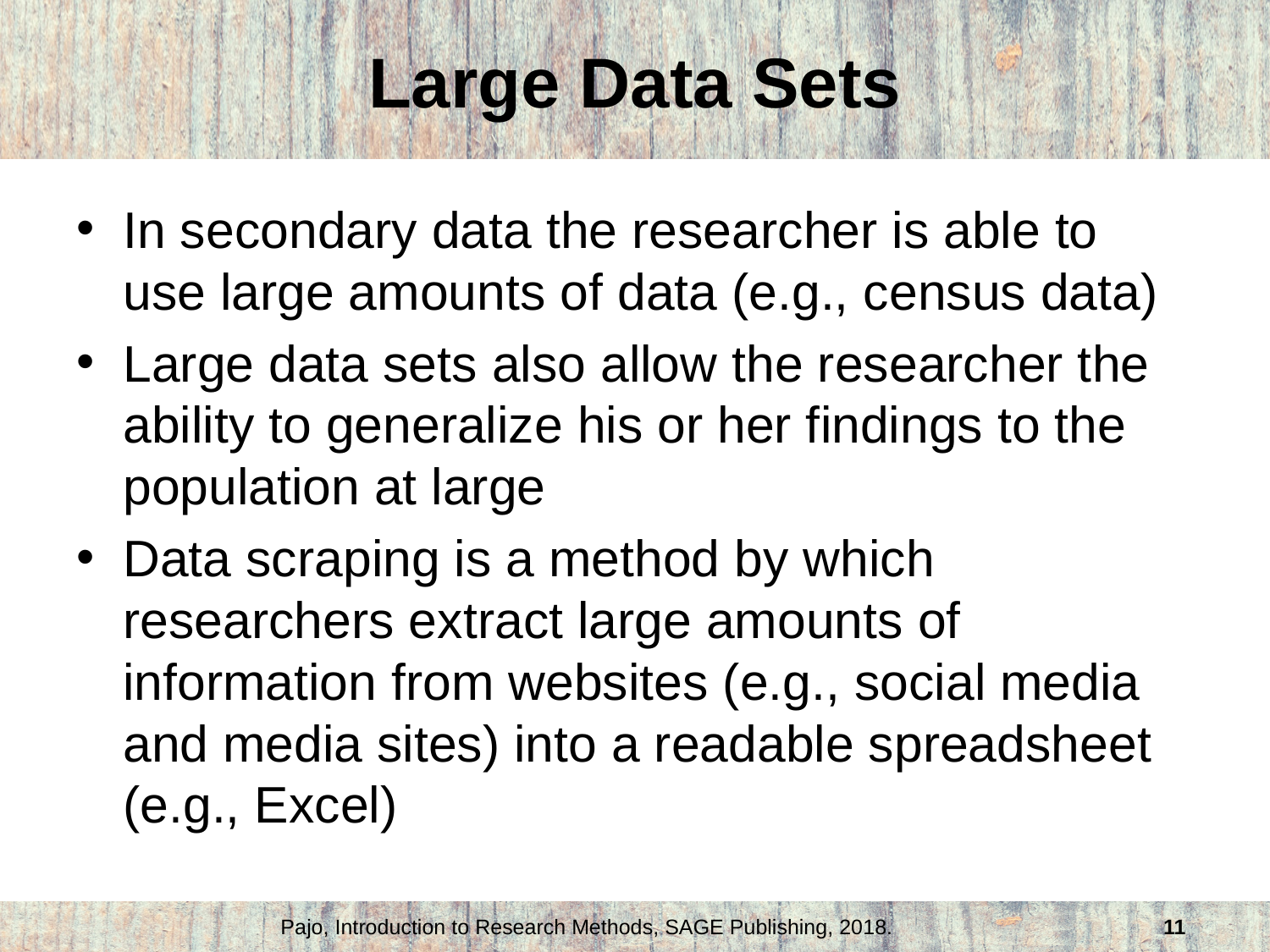

# Large Data Sets
In secondary data the researcher is able to use large amounts of data (e.g., census data)
Large data sets also allow the researcher the ability to generalize his or her findings to the population at large
Data scraping is a method by which researchers extract large amounts of information from websites (e.g., social media and media sites) into a readable spreadsheet (e.g., Excel)

Pajo, Introduction to Research Methods, SAGE Publishing, 2018.
11